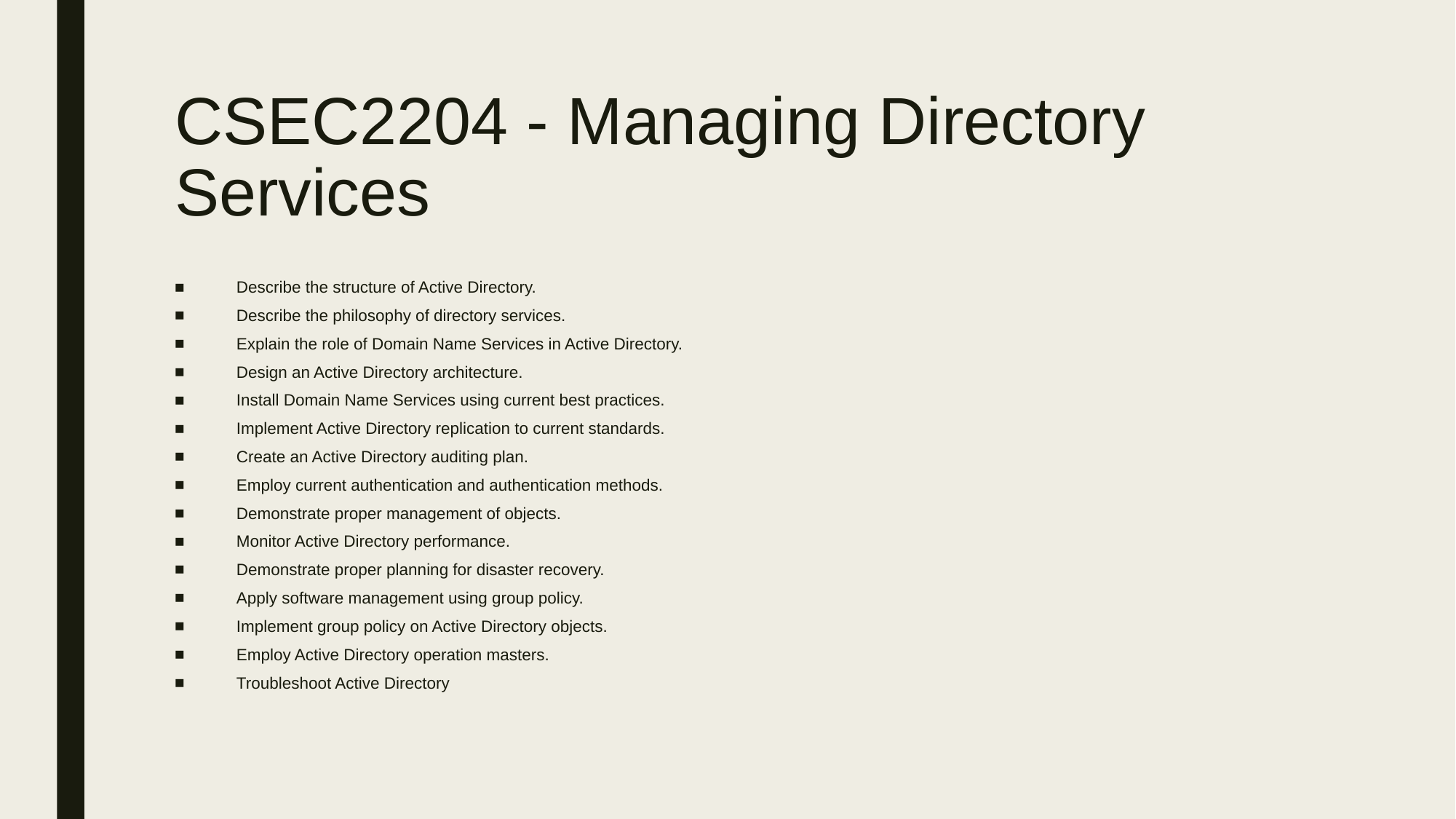

# CSEC2204 - Managing Directory Services
Describe the structure of Active Directory.
Describe the philosophy of directory services.
Explain the role of Domain Name Services in Active Directory.
Design an Active Directory architecture.
Install Domain Name Services using current best practices.
Implement Active Directory replication to current standards.
Create an Active Directory auditing plan.
Employ current authentication and authentication methods.
Demonstrate proper management of objects.
Monitor Active Directory performance.
Demonstrate proper planning for disaster recovery.
Apply software management using group policy.
Implement group policy on Active Directory objects.
Employ Active Directory operation masters.
Troubleshoot Active Directory